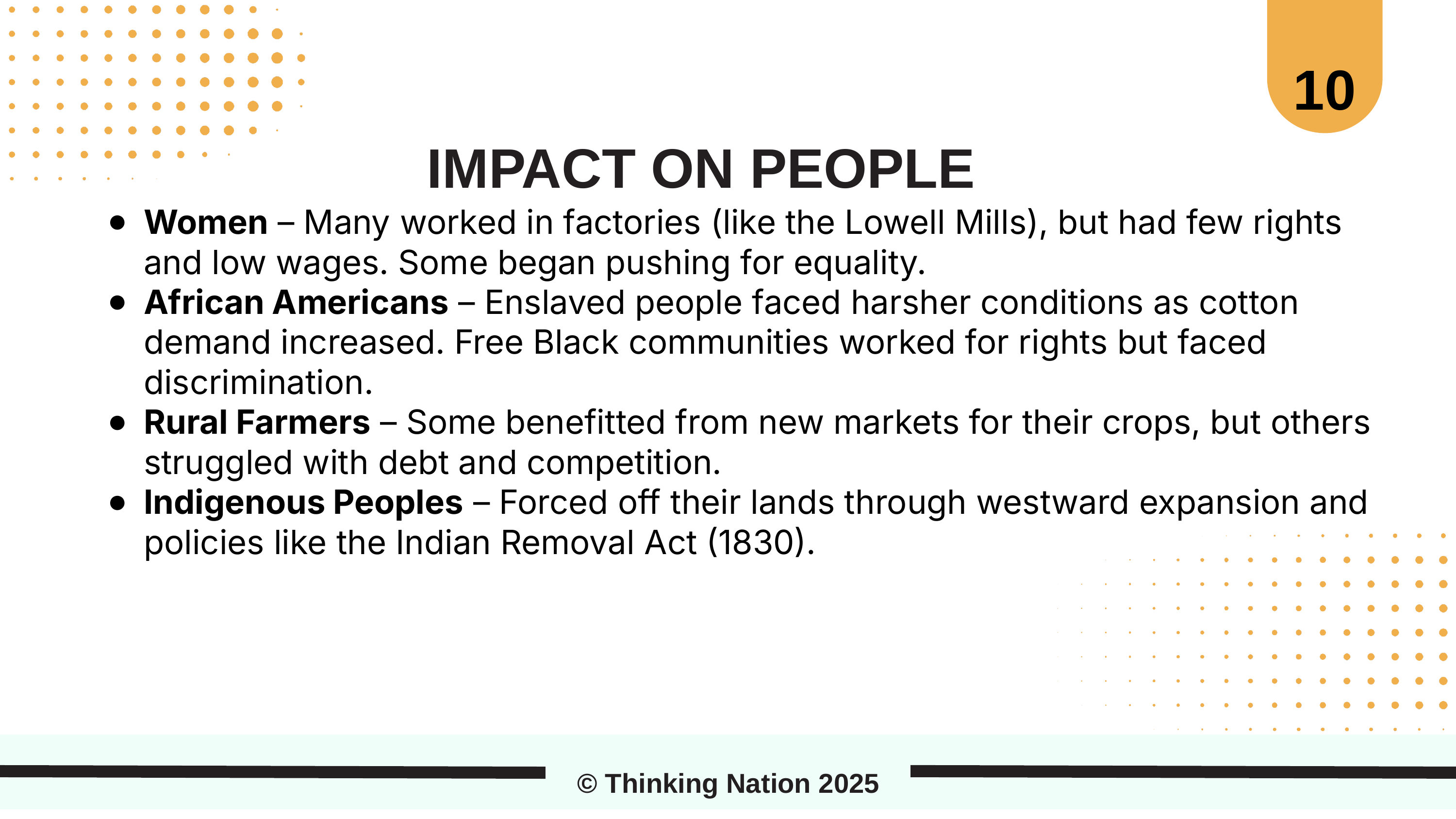

10
IMPACT ON PEOPLE
Women – Many worked in factories (like the Lowell Mills), but had few rights and low wages. Some began pushing for equality.
African Americans – Enslaved people faced harsher conditions as cotton demand increased. Free Black communities worked for rights but faced discrimination.
Rural Farmers – Some benefitted from new markets for their crops, but others struggled with debt and competition.
Indigenous Peoples – Forced off their lands through westward expansion and policies like the Indian Removal Act (1830).

© Thinking Nation 2025